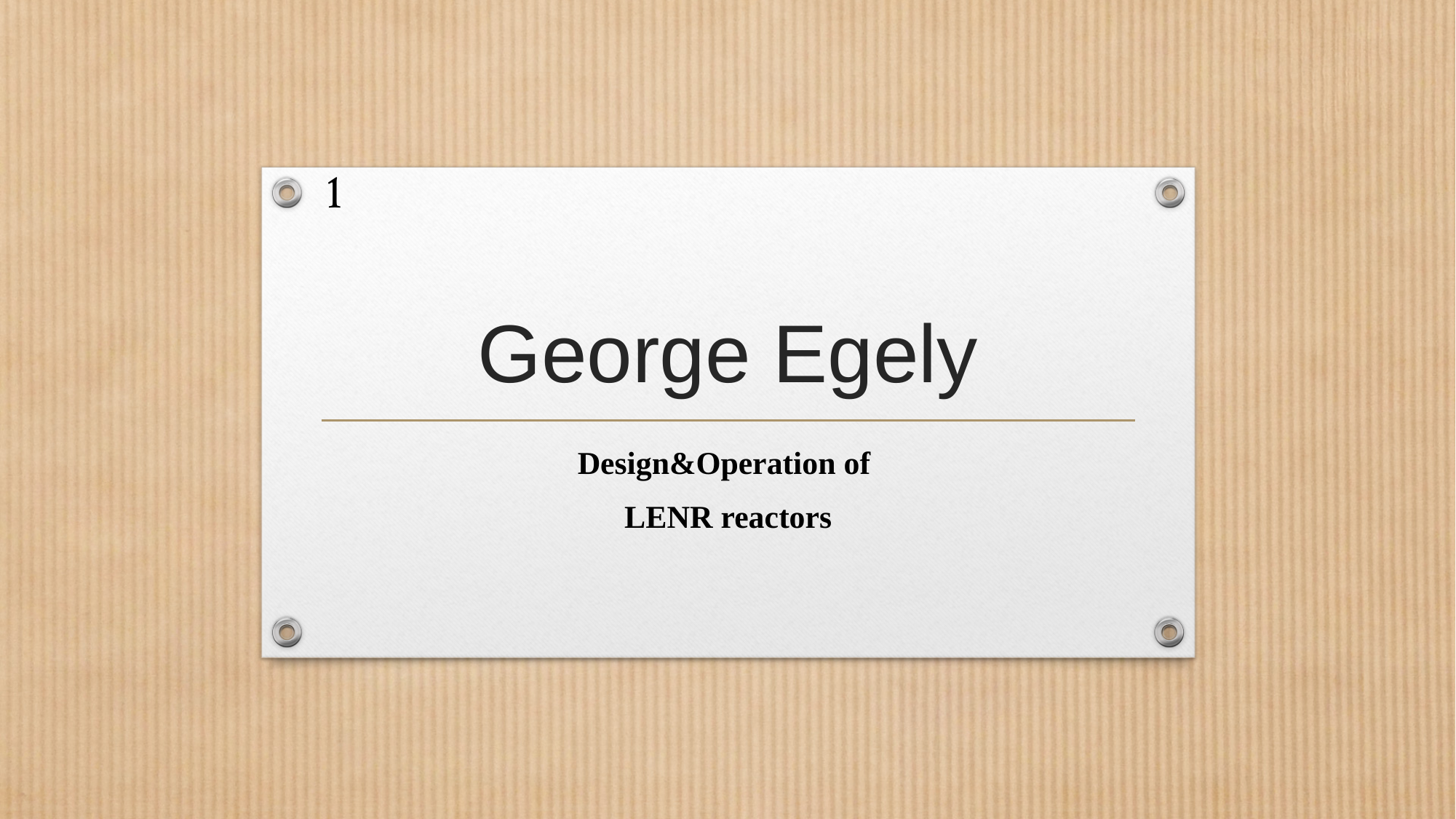

1
# George Egely
Design&Operation of
LENR reactors